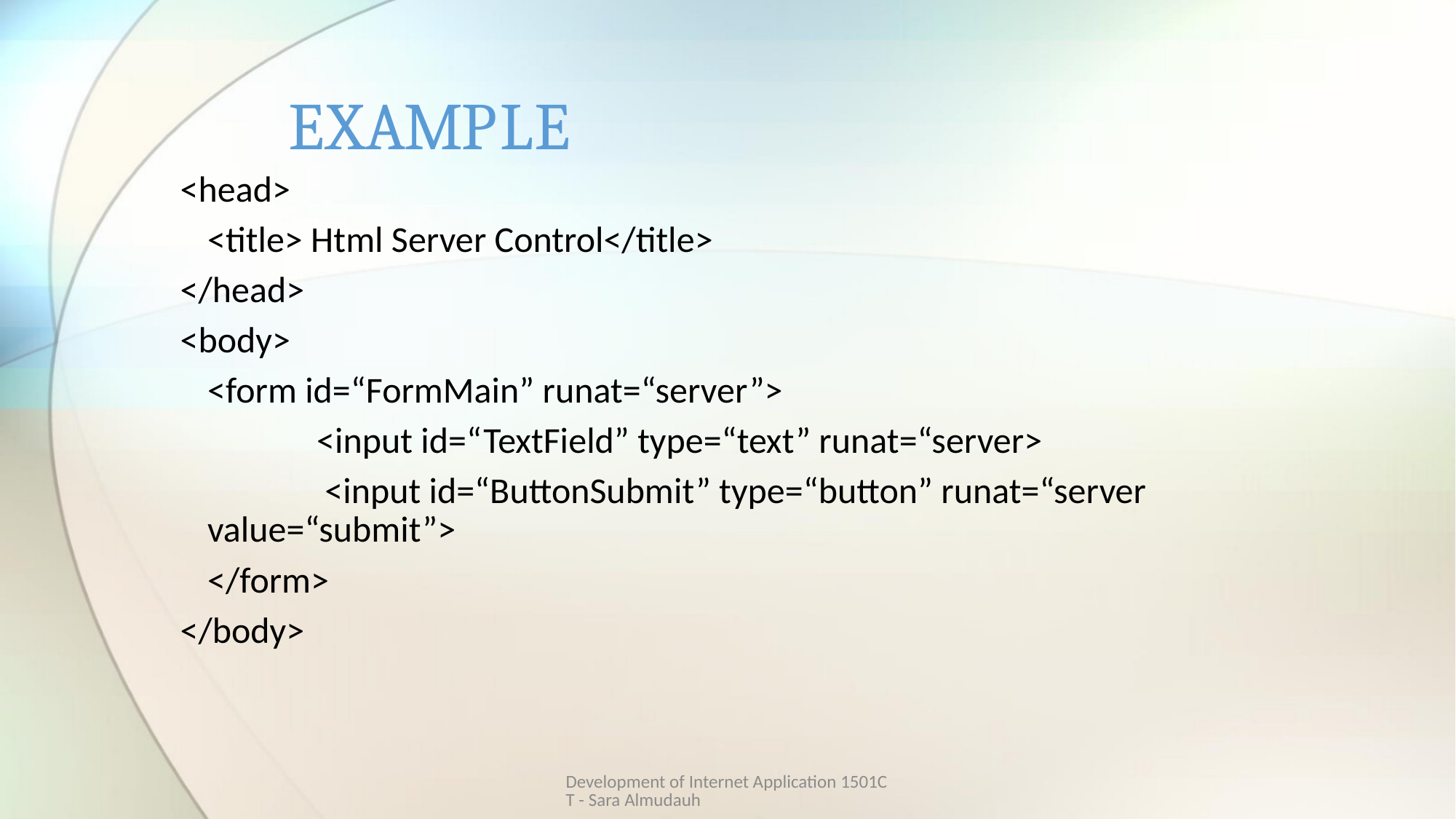

# EXAMPLE
<head>
	<title> Html Server Control</title>
</head>
<body>
	<form id=“FormMain” runat=“server”>
		<input id=“TextField” type=“text” runat=“server>
		 <input id=“ButtonSubmit” type=“button” runat=“server value=“submit”>
	</form>
</body>
Development of Internet Application 1501CT - Sara Almudauh